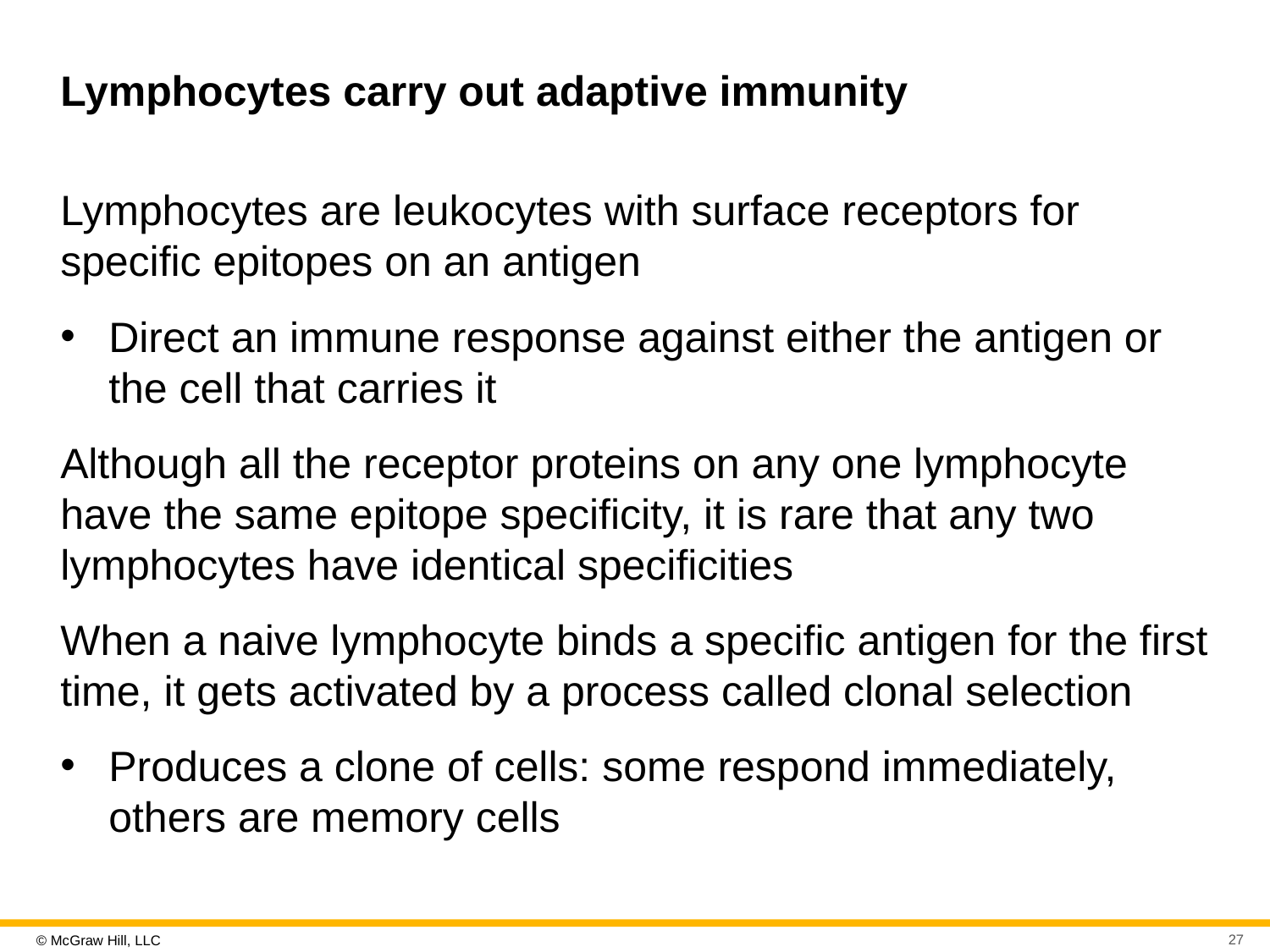

# Lymphocytes carry out adaptive immunity
Lymphocytes are leukocytes with surface receptors for specific epitopes on an antigen
Direct an immune response against either the antigen or the cell that carries it
Although all the receptor proteins on any one lymphocyte have the same epitope specificity, it is rare that any two lymphocytes have identical specificities
When a naive lymphocyte binds a specific antigen for the first time, it gets activated by a process called clonal selection
Produces a clone of cells: some respond immediately, others are memory cells
27